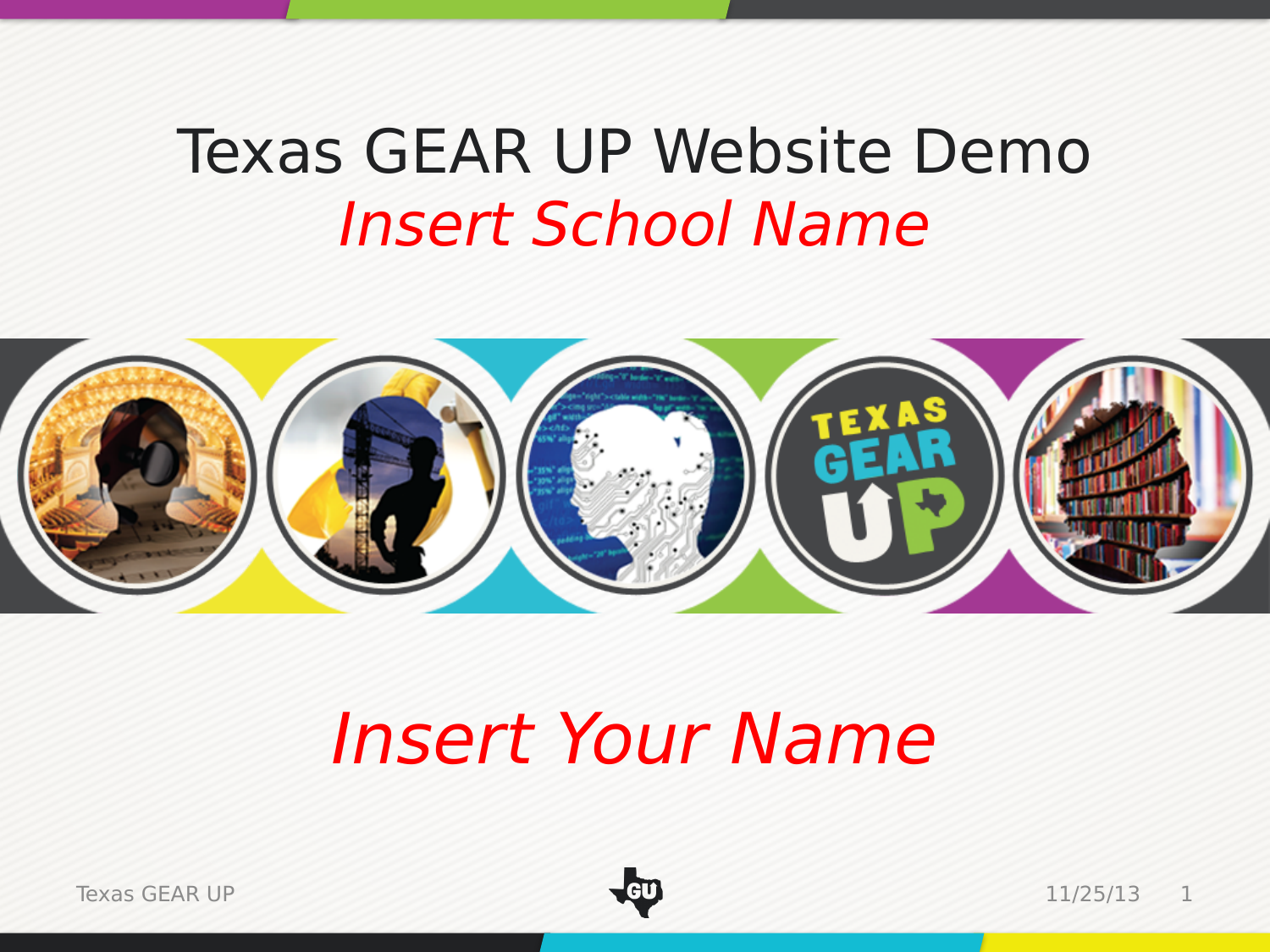

Texas GEAR UP Website Demo
Insert School Name
Insert Your Name
11/25/13
1
Texas GEAR UP